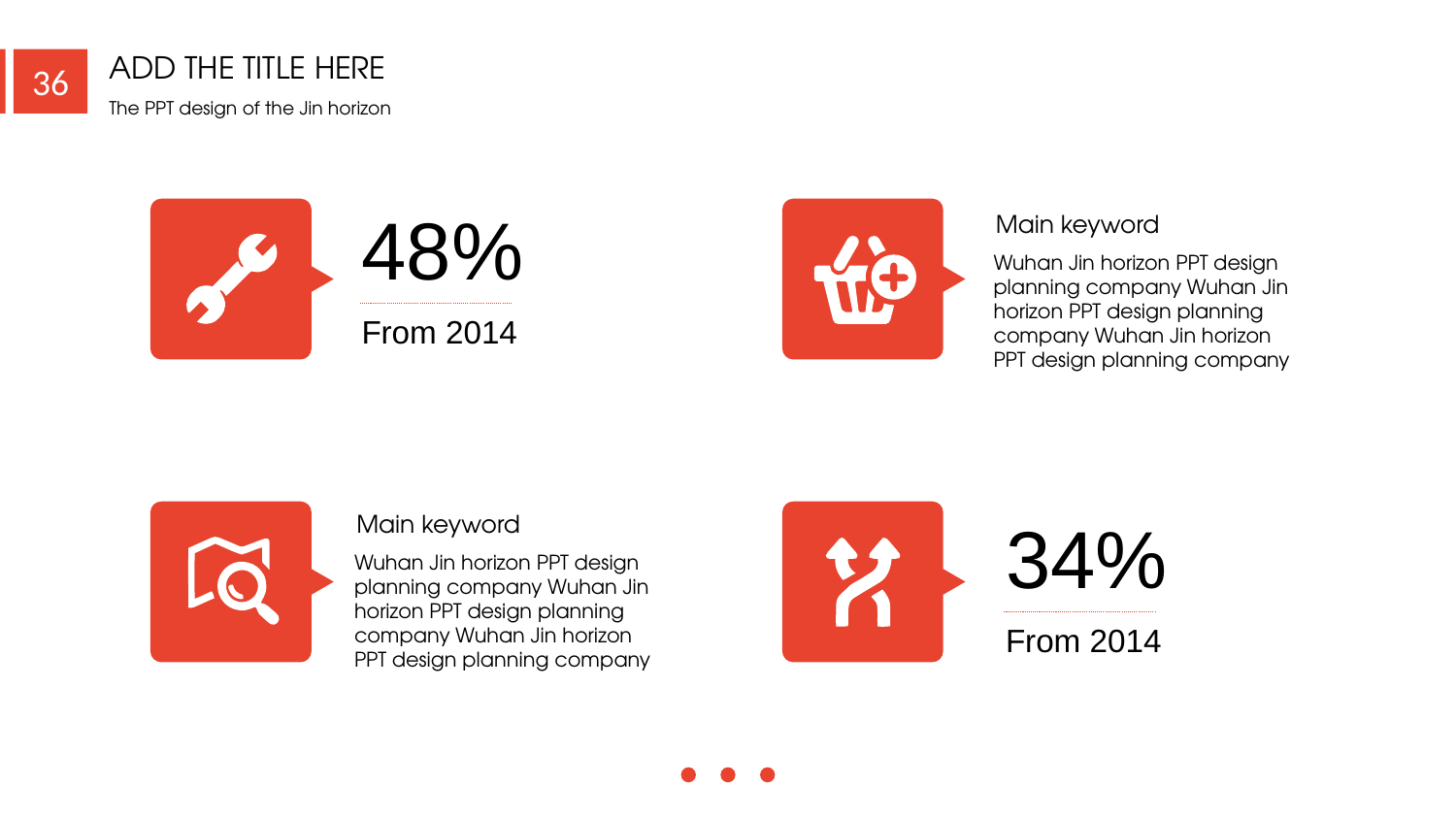

48%

From 2014
Main keyword
Wuhan Jin horizon PPT design planning company Wuhan Jin horizon PPT design planning company Wuhan Jin horizon PPT design planning company

34%

From 2014
Main keyword
Wuhan Jin horizon PPT design planning company Wuhan Jin horizon PPT design planning company Wuhan Jin horizon PPT design planning company